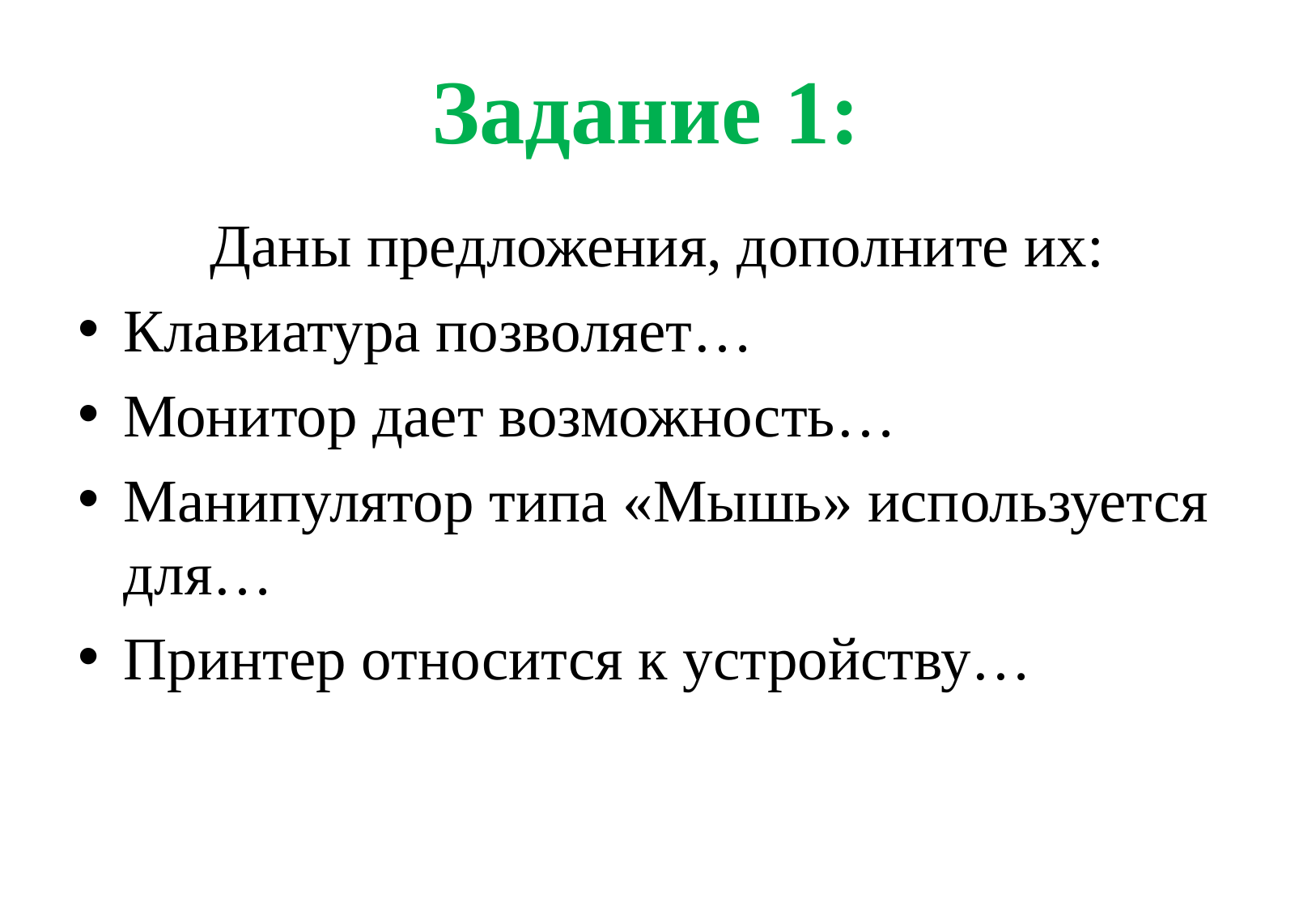

# Задание 1:
Даны предложения, дополните их:
Клавиатура позволяет…
Монитор дает возможность…
Манипулятор типа «Мышь» используется для…
Принтер относится к устройству…